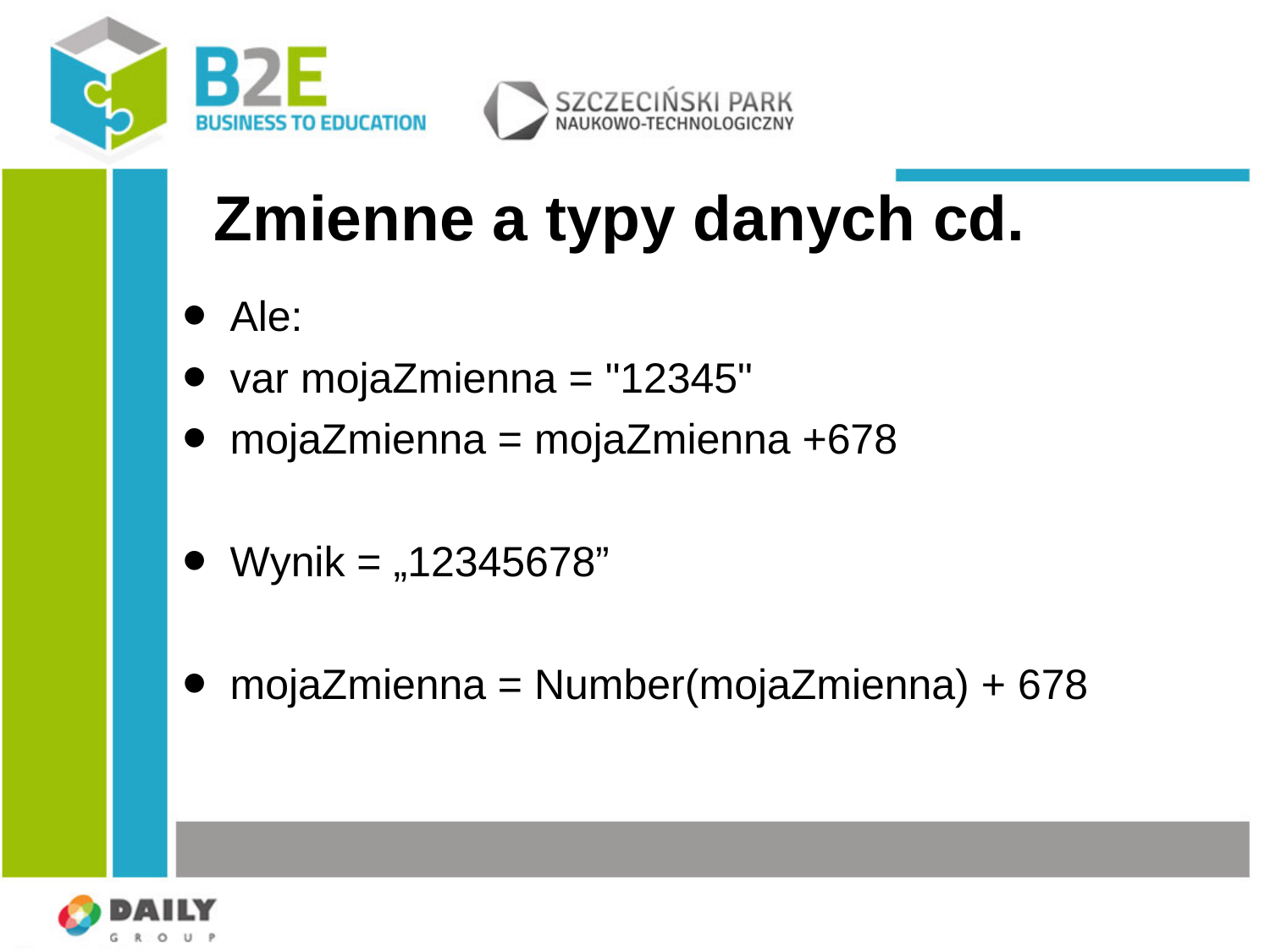

# Zmienne a typy danych cd.
Ale:
var mojaZmienna = "12345"
mojaZmienna = mojaZmienna +678

Wynik = „12345678”

mojaZmienna = Number(mojaZmienna) + 678